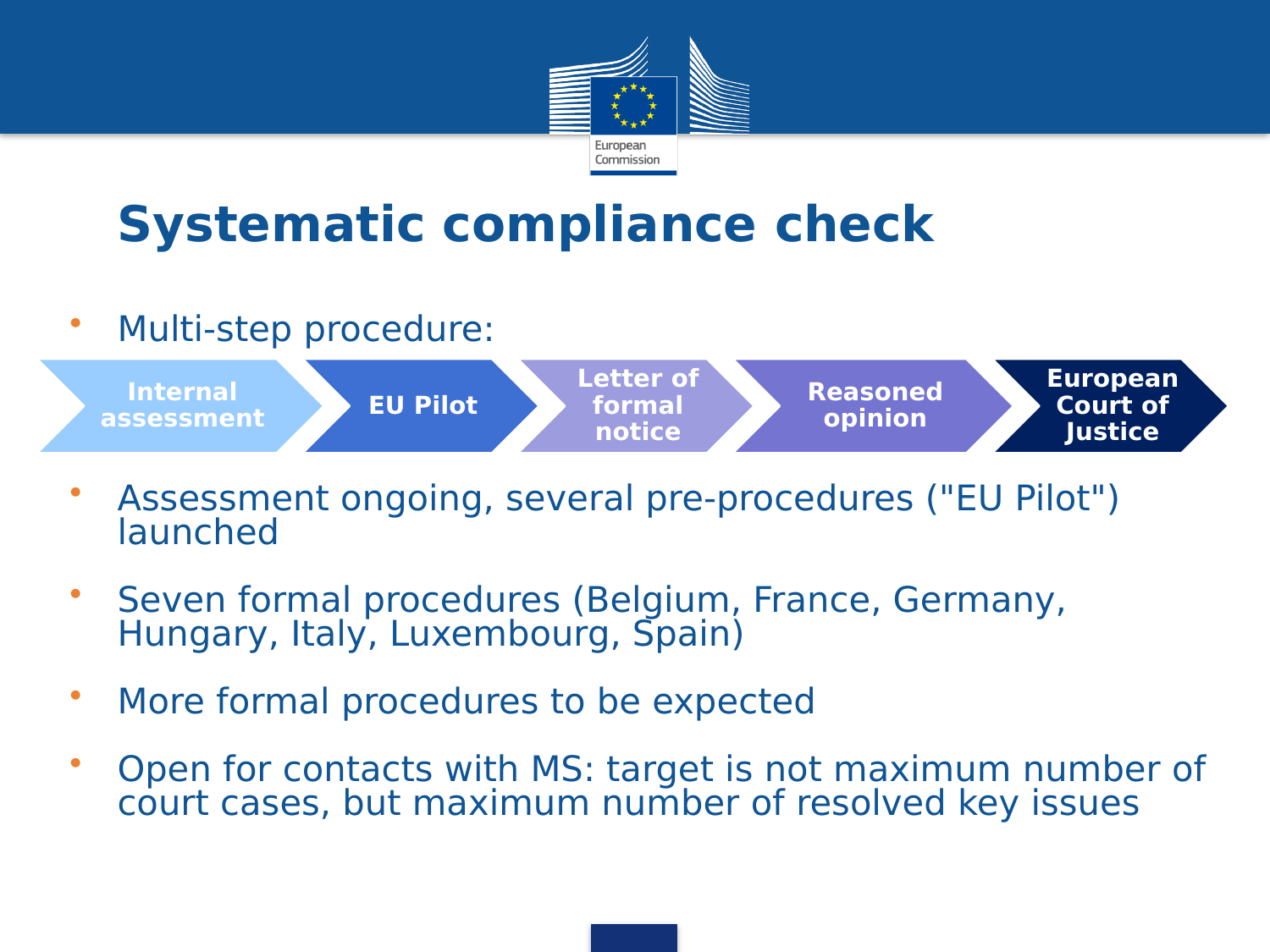

Systematic compliance check

Multi-step procedure:

Assessment ongoing, several pre-procedures ("EU Pilot") launched

Seven formal procedures (Belgium, France, Germany, Hungary, Italy, Luxembourg, Spain)

More formal procedures to be expected

Open for contacts with MS: target is not maximum number of court cases, but maximum number of resolved key issues

Internal assessment
EU Pilot
Letter of formal notice
Reasoned opinion
European Court of Justice